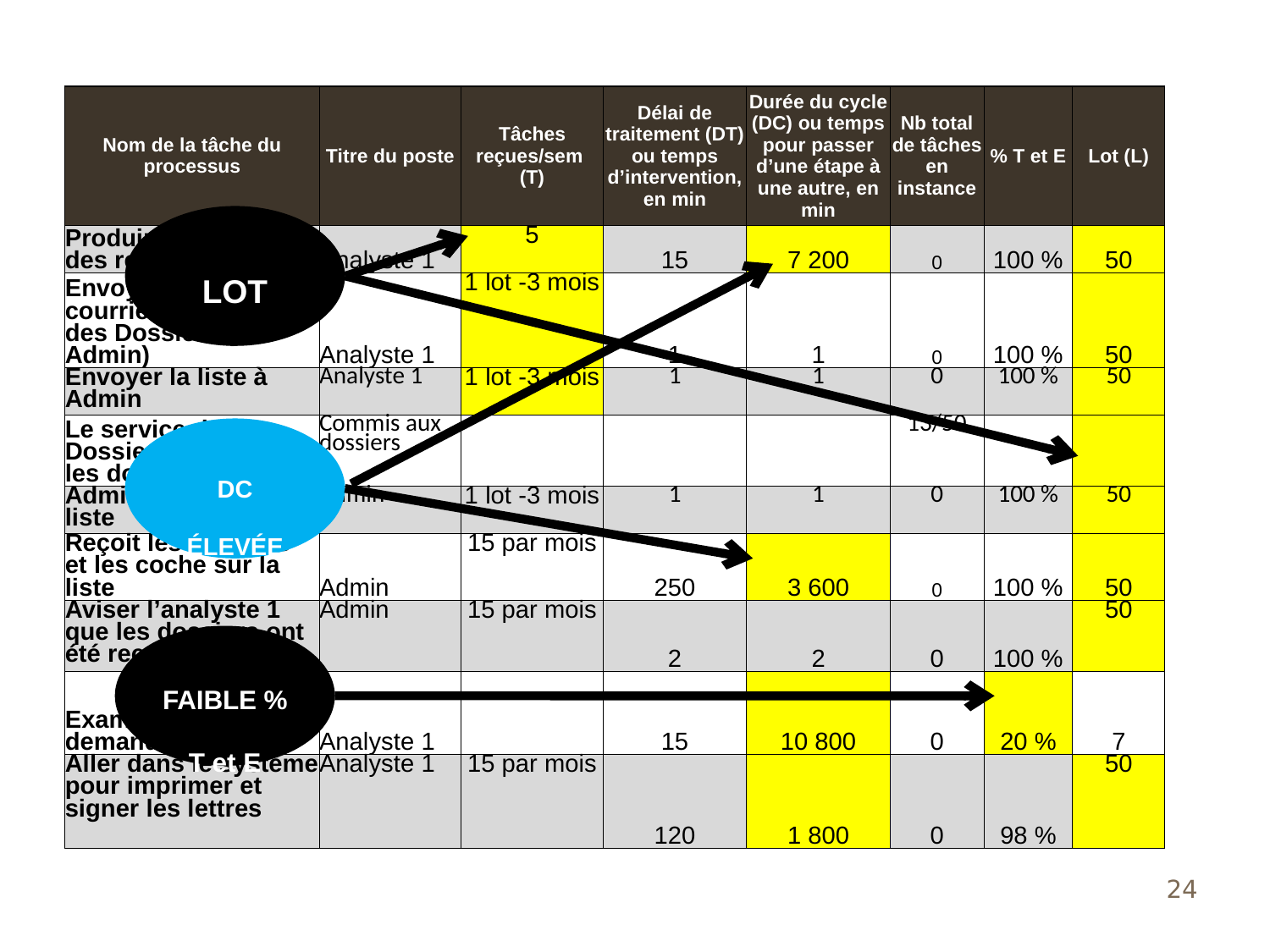

| Nom de la tâche du processus | Titre du poste | Tâches reçues/sem (T) | Délai de traitement (DT) ou temps d’intervention, en min | Durée du cycle (DC) ou temps pour passer d’une étape à une autre, en min | Nb total de tâches en instance | % T et E | Lot (L) |
| --- | --- | --- | --- | --- | --- | --- | --- |
| Produire une liste des renouvellements | Analyste 1 | 5 | 15 | 7 200 | 0 | 100 % | 50 |
| Envoyer la liste par courriel au service des Dossiers (cc Admin) | Analyste 1 | 1 lot -3 mois | 1 | 1 | 0 | 100 % | 50 |
| Envoyer la liste à Admin | Analyste 1 | 1 lot -3 mois | 1 | 1 | 0 | 100 % | 50 |
| Le service des Dossiers (YA) envoie les dossiers au GITR | Commis aux dossiers |  |  |  | 13/50 |  |  |
| Admin imprime la liste | Admin | 1 lot -3 mois | 1 | 1 | 0 | 100 % | 50 |
| Reçoit les dossiers et les coche sur la liste | Admin | 15 par mois | 250 | 3 600 | 0 | 100 % | 50 |
| Aviser l’analyste 1 que les dossiers ont été reçus | Admin | 15 par mois | 2 | 2 | 0 | 100 % | 50 |
| Examiner la demande | Analyste 1 |  | 15 | 10 800 | 0 | 20 % | 7 |
| Aller dans le système pour imprimer et signer les lettres | Analyste 1 | 15 par mois | 120 | 1 800 | 0 | 98 % | 50 |
# Analyser la feuille de données
LOT
DC ÉLEVÉE
FAIBLE % T et E
24